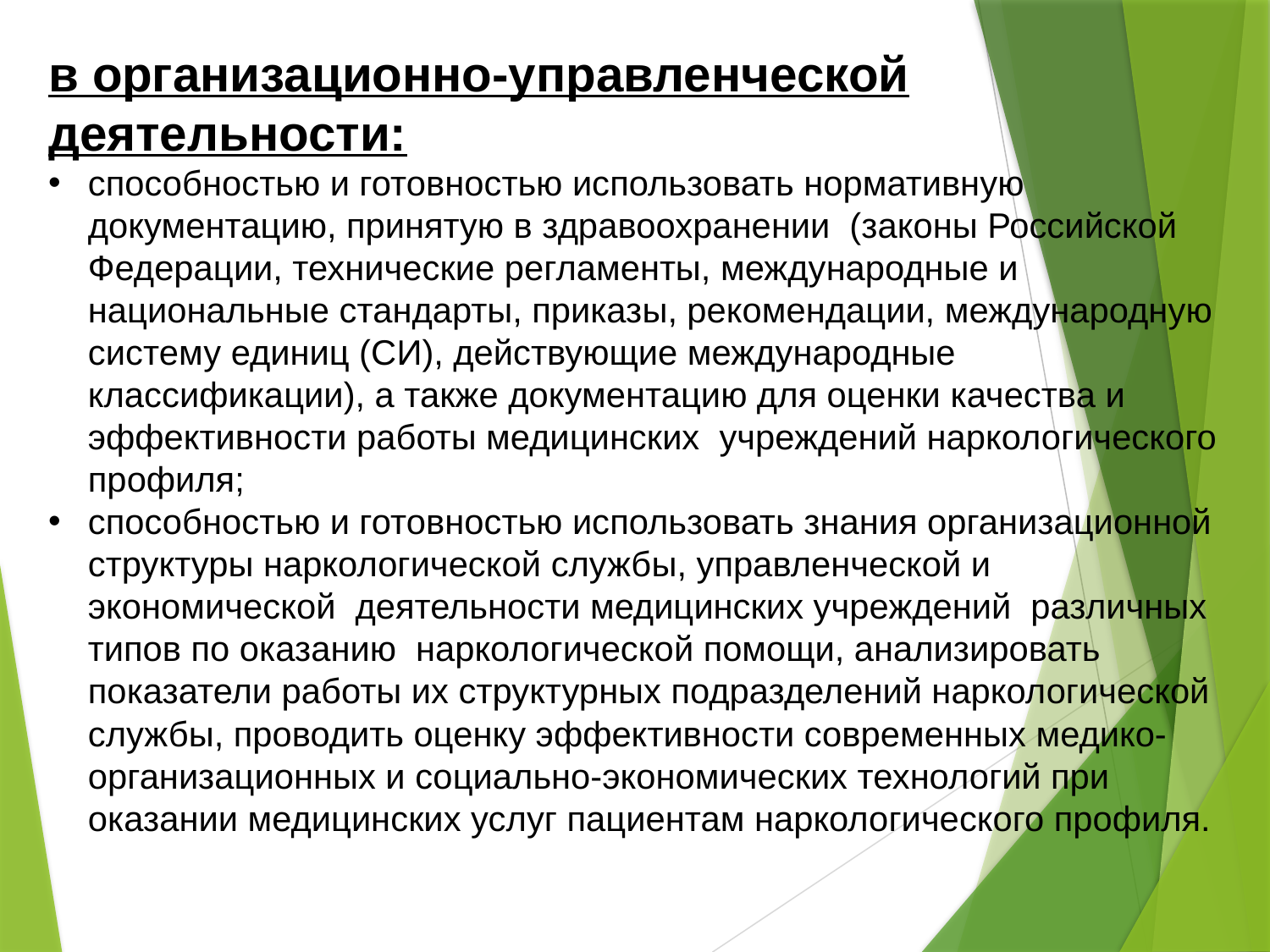

в организационно-управленческой деятельности:
способностью и готовностью использовать нормативную документацию, принятую в здравоохранении  (законы Российской Федерации, технические регламенты, международные и национальные стандарты, приказы, рекомендации, международную систему единиц (СИ), действующие международные классификации), а также документацию для оценки качества и эффективности работы медицинских  учреждений наркологического профиля;
способностью и готовностью использовать знания организационной структуры наркологической службы, управленческой и экономической  деятельности медицинских учреждений  различных типов по оказанию  наркологической помощи, анализировать показатели работы их структурных подразделений наркологической службы, проводить оценку эффективности современных медико-организационных и социально-экономических технологий при оказании медицинских услуг пациентам наркологического профиля.